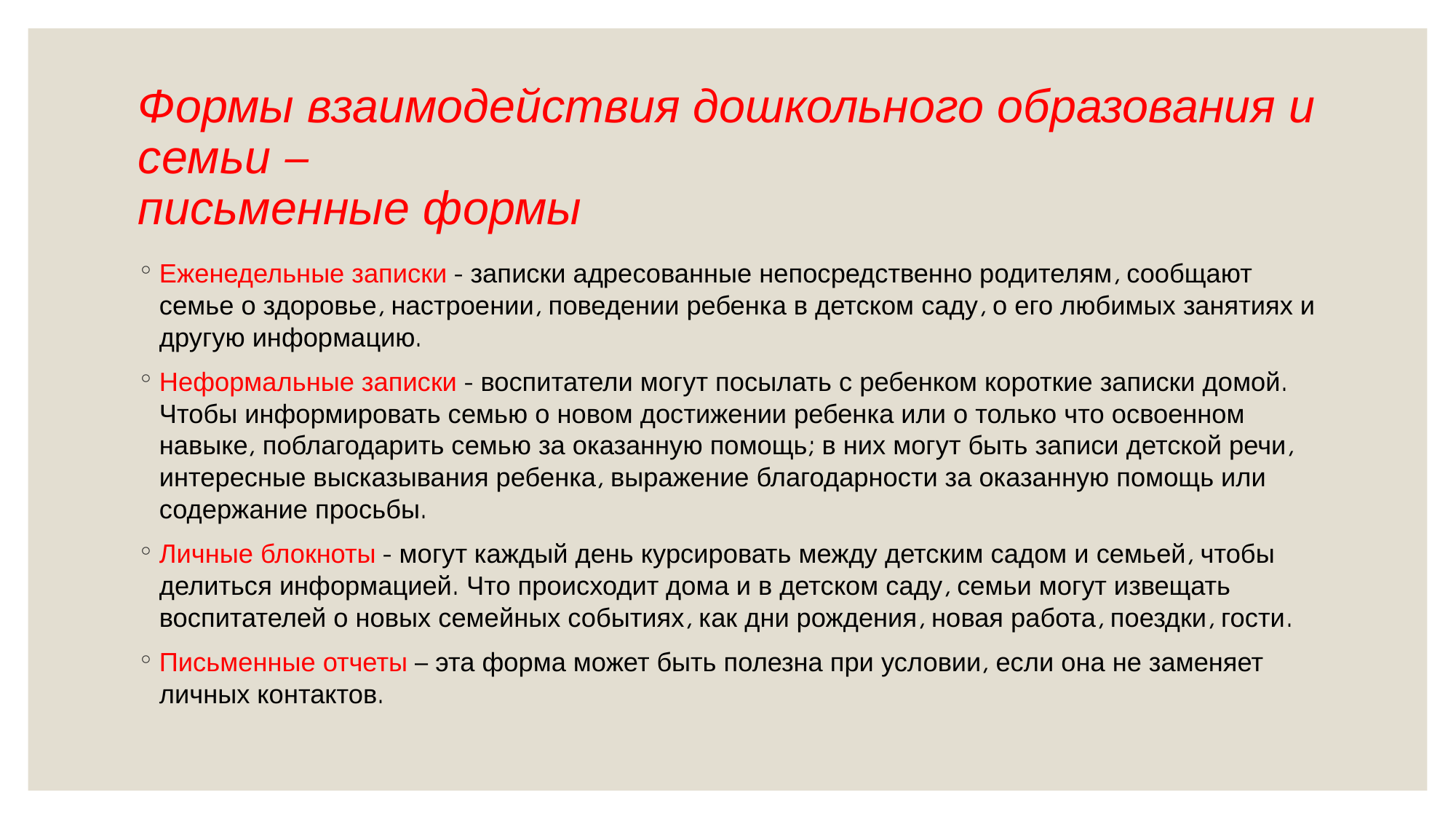

# Формы взаимодействия дошкольного образования и семьи – письменные формы
Еженедельные записки - записки адресованные непосредственно родителям, сообщают семье о здоровье, настроении, поведении ребенка в детском саду, о его любимых занятиях и другую информацию.
Неформальные записки - воспитатели могут посылать с ребенком короткие записки домой. Чтобы информировать семью о новом достижении ребенка или о только что освоенном навыке, поблагодарить семью за оказанную помощь; в них могут быть записи детской речи, интересные высказывания ребенка, выражение благодарности за оказанную помощь или содержание просьбы.
Личные блокноты - могут каждый день курсировать между детским садом и семьей, чтобы делиться информацией. Что происходит дома и в детском саду, семьи могут извещать воспитателей о новых семейных событиях, как дни рождения, новая работа, поездки, гости.
Письменные отчеты – эта форма может быть полезна при условии, если она не заменяет личных контактов.